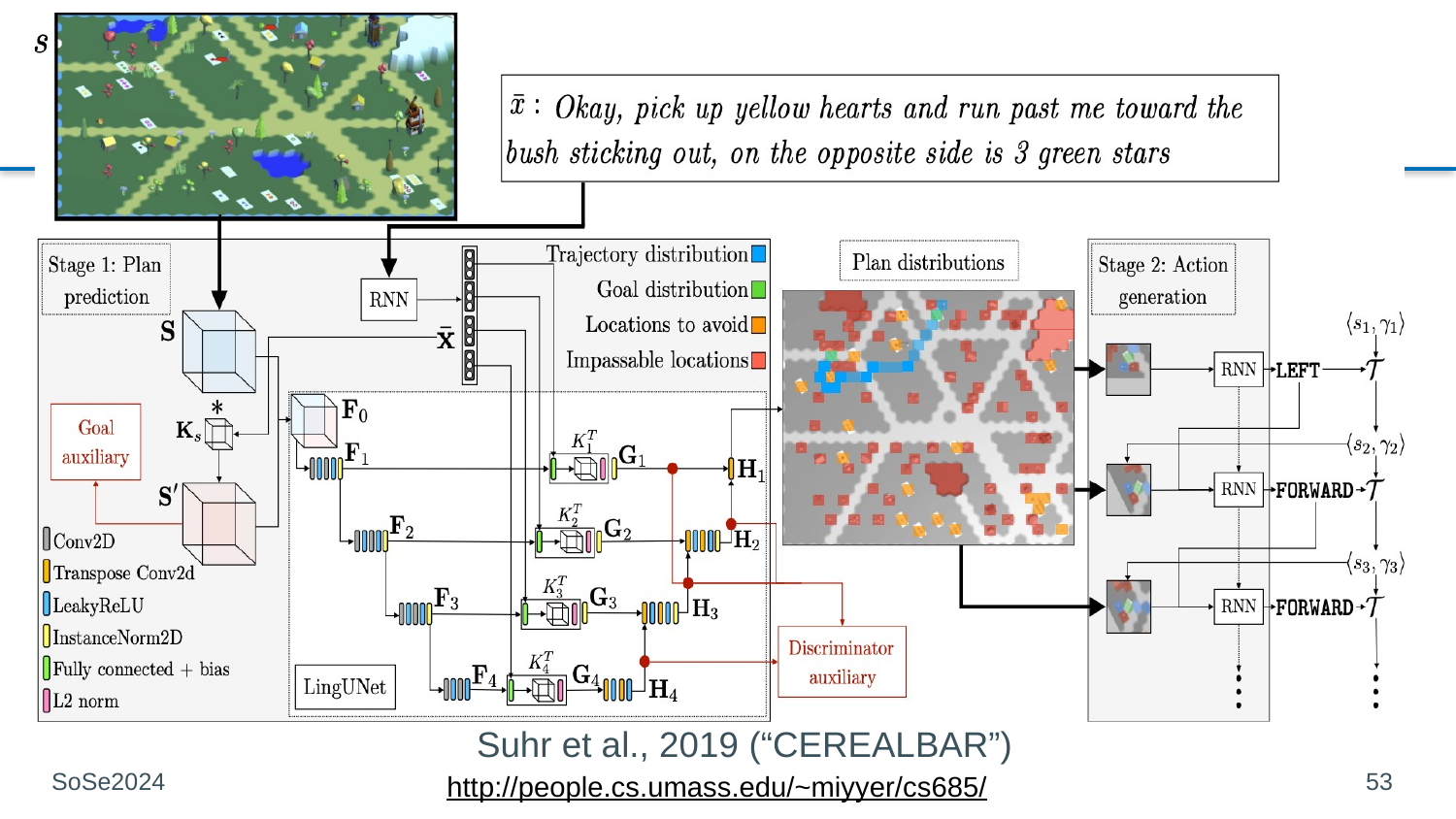

#
Suhr et al., 2019 (“CEREALBAR”)
SoSe2024
53
http://people.cs.umass.edu/~miyyer/cs685/